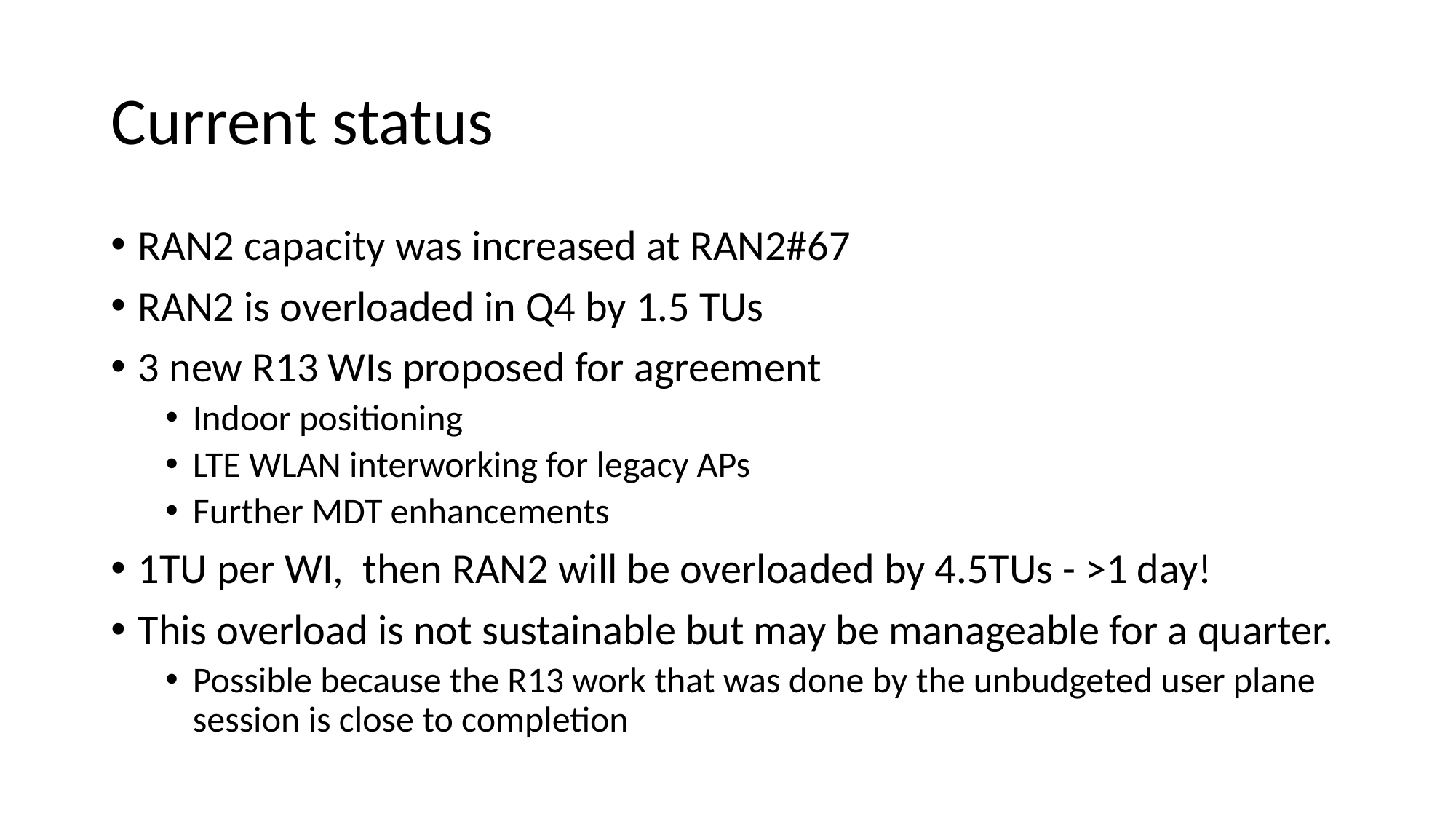

# Current status
RAN2 capacity was increased at RAN2#67
RAN2 is overloaded in Q4 by 1.5 TUs
3 new R13 WIs proposed for agreement
Indoor positioning
LTE WLAN interworking for legacy APs
Further MDT enhancements
1TU per WI,  then RAN2 will be overloaded by 4.5TUs - >1 day!
This overload is not sustainable but may be manageable for a quarter.
Possible because the R13 work that was done by the unbudgeted user plane session is close to completion